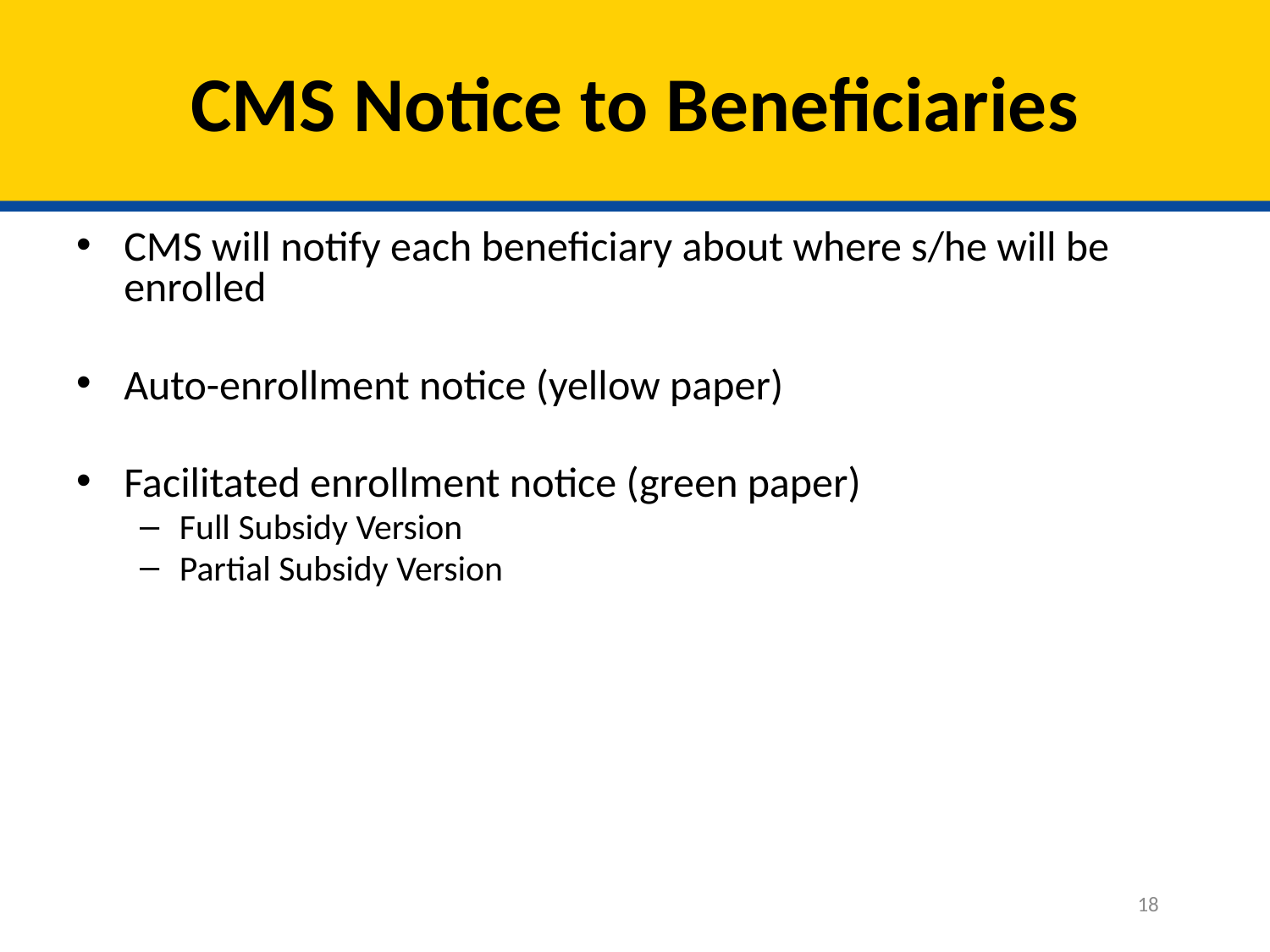

# CMS Notice to Beneficiaries
CMS will notify each beneficiary about where s/he will be enrolled

Auto-enrollment notice (yellow paper)

Facilitated enrollment notice (green paper)
Full Subsidy Version
Partial Subsidy Version

18